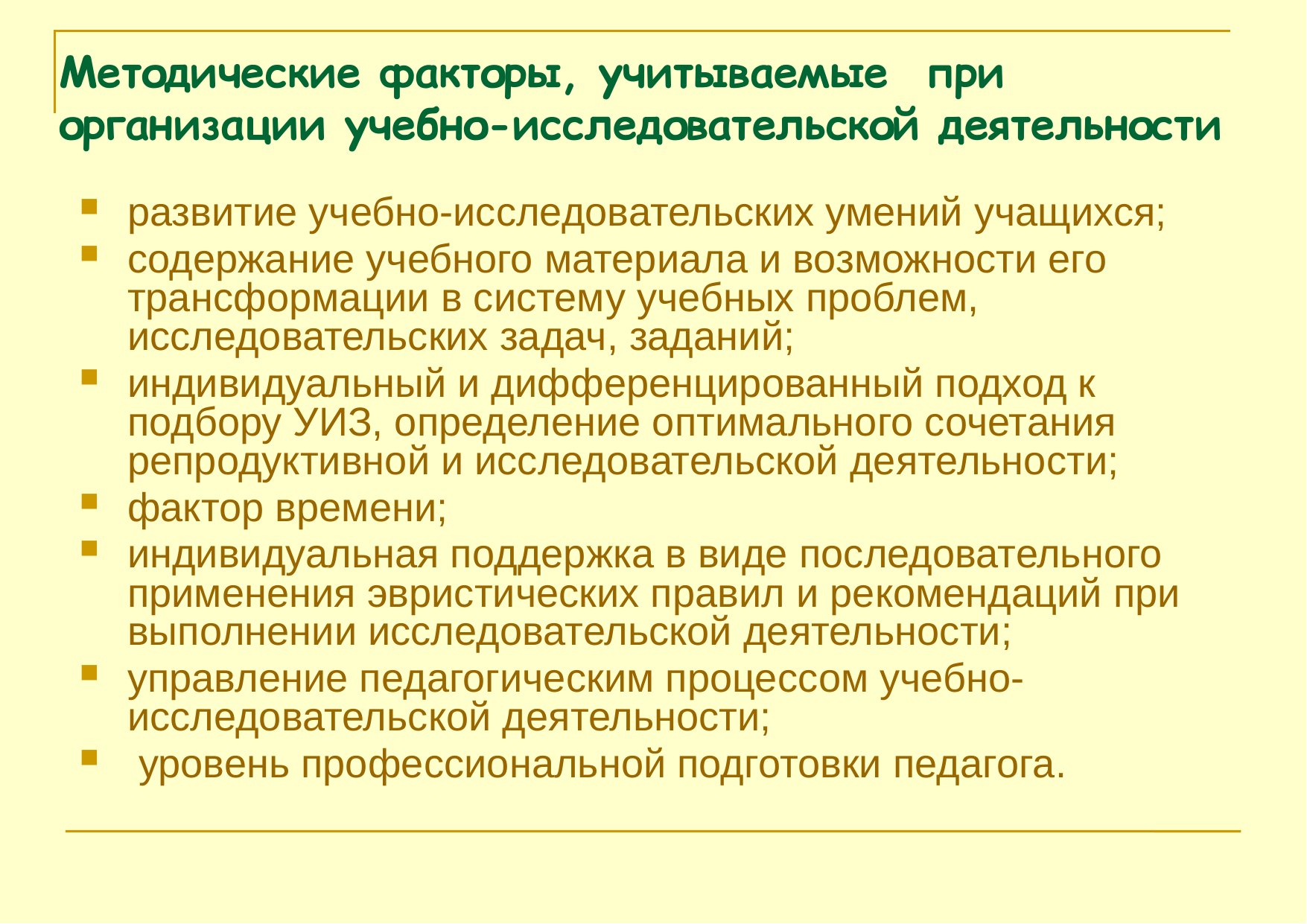

# Методические факторы, учитываемые  при организации учебно-исследовательской деятельности
развитие учебно-исследовательских умений учащихся;
содержание учебного материала и возможности его трансформации в систему учебных проблем, исследовательских задач, заданий;
индивидуальный и дифференцированный подход к подбору УИЗ, определение оптимального сочетания репродуктивной и исследовательской деятельности;
фактор времени;
индивидуальная поддержка в виде последовательного применения эвристических правил и рекомендаций при выполнении исследовательской деятельности;
управление педагогическим процессом учебно-исследовательской деятельности;
 уровень профессиональной подготовки педагога.